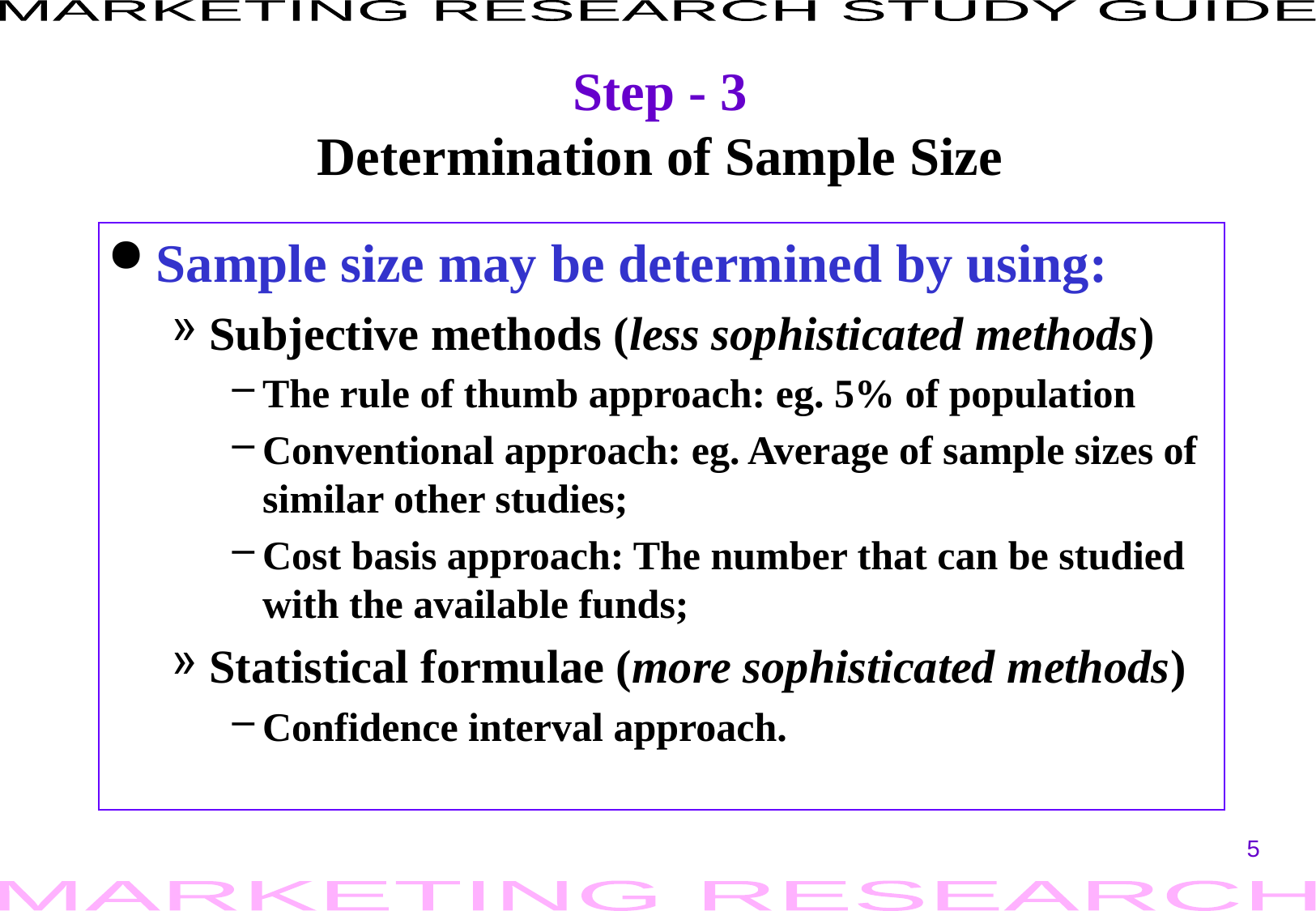

# Step - 3 Determination of Sample Size
Sample size may be determined by using:
Subjective methods (less sophisticated methods)
The rule of thumb approach: eg. 5% of population
Conventional approach: eg. Average of sample sizes of similar other studies;
Cost basis approach: The number that can be studied with the available funds;
Statistical formulae (more sophisticated methods)
Confidence interval approach.